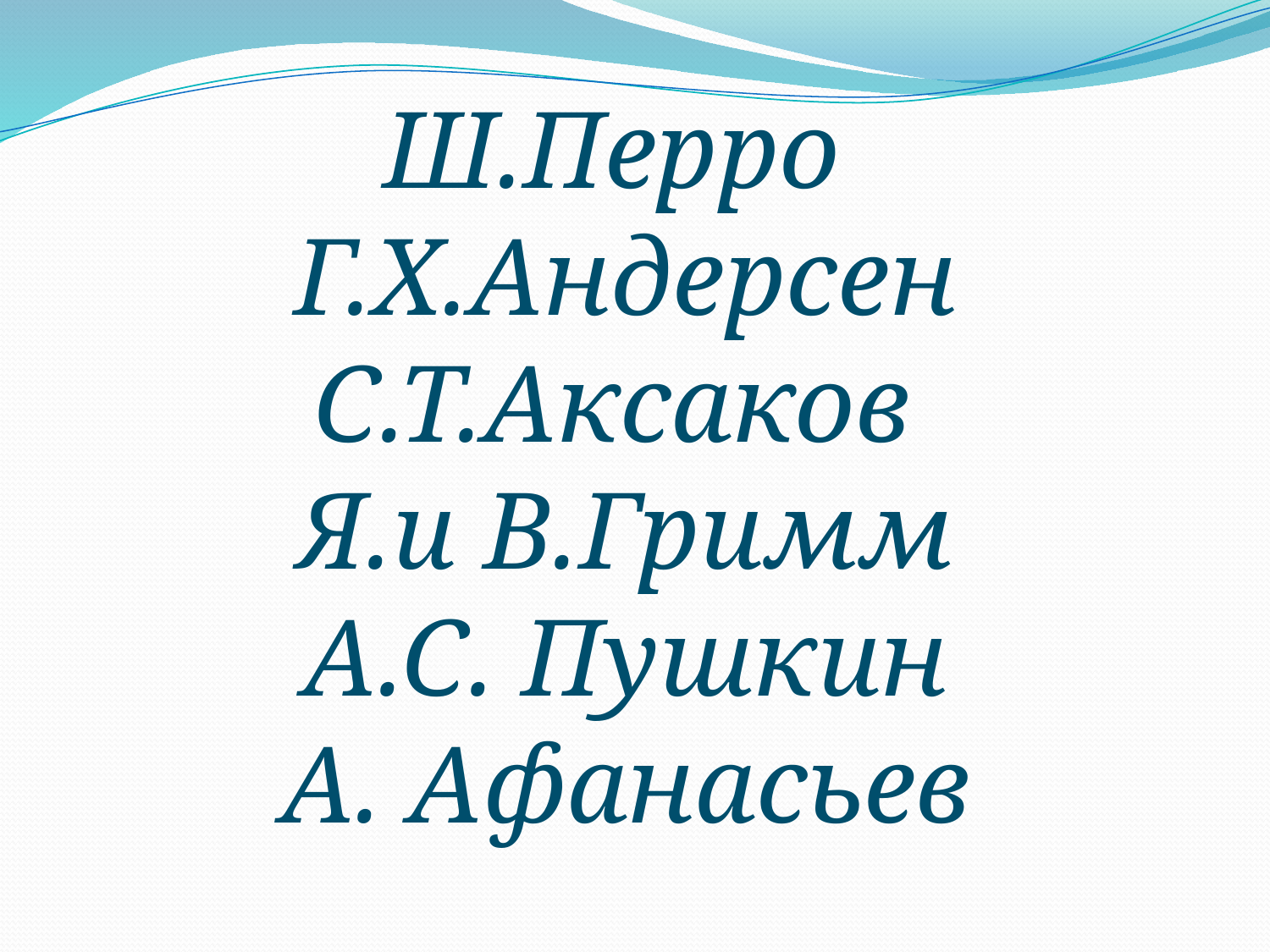

Ш.Перро
 Г.Х.Андерсен С.Т.Аксаков
 Я.и В.Гримм
 А.С. Пушкин
 А. Афанасьев